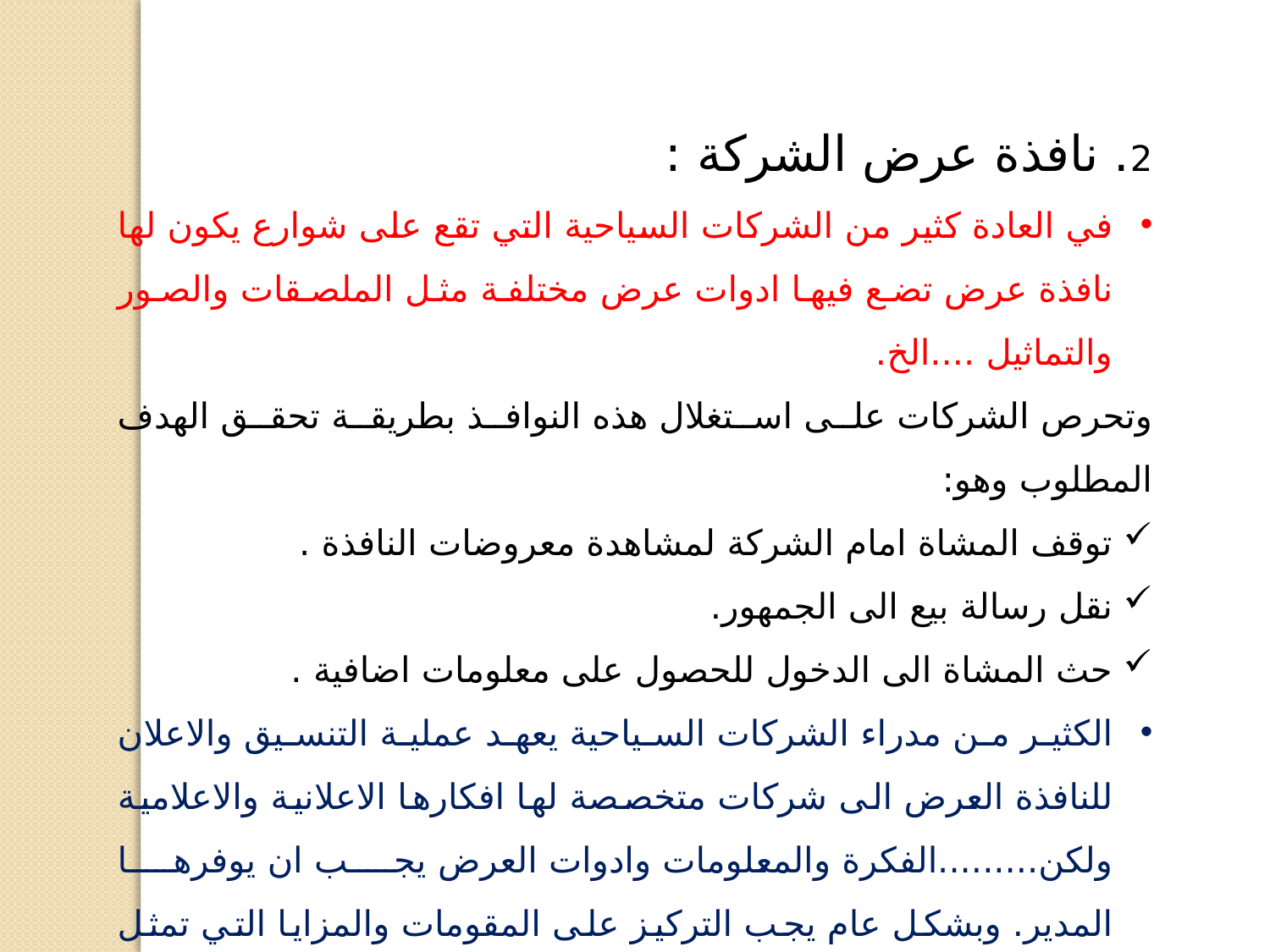

2. نافذة عرض الشركة :
في العادة كثير من الشركات السياحية التي تقع على شوارع يكون لها نافذة عرض تضع فيها ادوات عرض مختلفة مثل الملصقات والصور والتماثيل ....الخ.
وتحرص الشركات على استغلال هذه النوافذ بطريقة تحقق الهدف المطلوب وهو:
توقف المشاة امام الشركة لمشاهدة معروضات النافذة .
نقل رسالة بيع الى الجمهور.
حث المشاة الى الدخول للحصول على معلومات اضافية .
الكثير من مدراء الشركات السياحية يعهد عملية التنسيق والاعلان للنافذة العرض الى شركات متخصصة لها افكارها الاعلانية والاعلامية ولكن.........الفكرة والمعلومات وادوات العرض يجب ان يوفرها المدير. وبشكل عام يجب التركيز على المقومات والمزايا التي تمثل عامل جذب قوي للمارة .